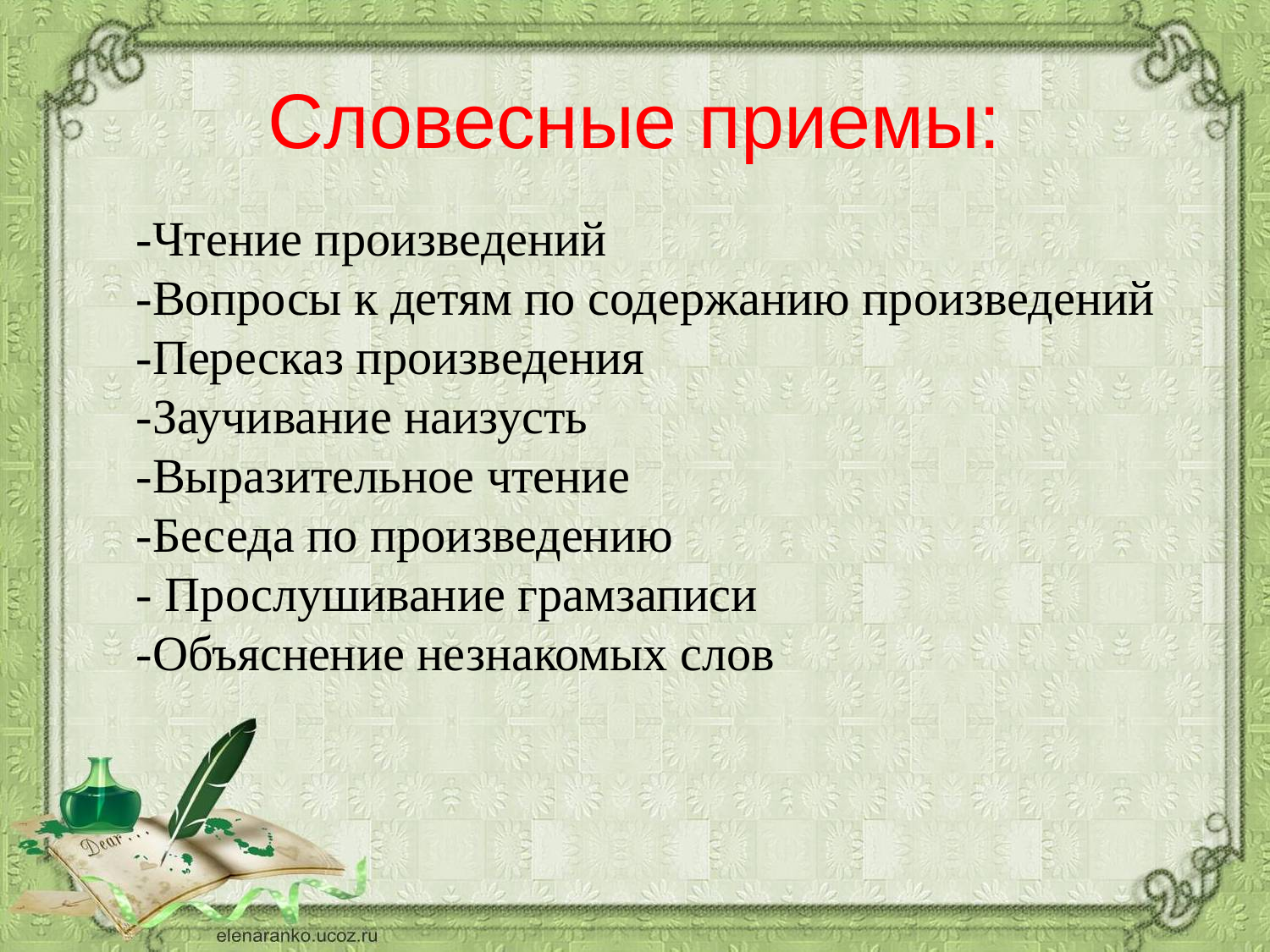

# Словесные приемы:

  -Чтение произведений
  -Вопросы к детям по содержанию произведений
  -Пересказ произведения
  -Заучивание наизусть
  -Выразительное чтение
  -Беседа по произведению
  - Прослушивание грамзаписи
  -Объяснение незнакомых слов